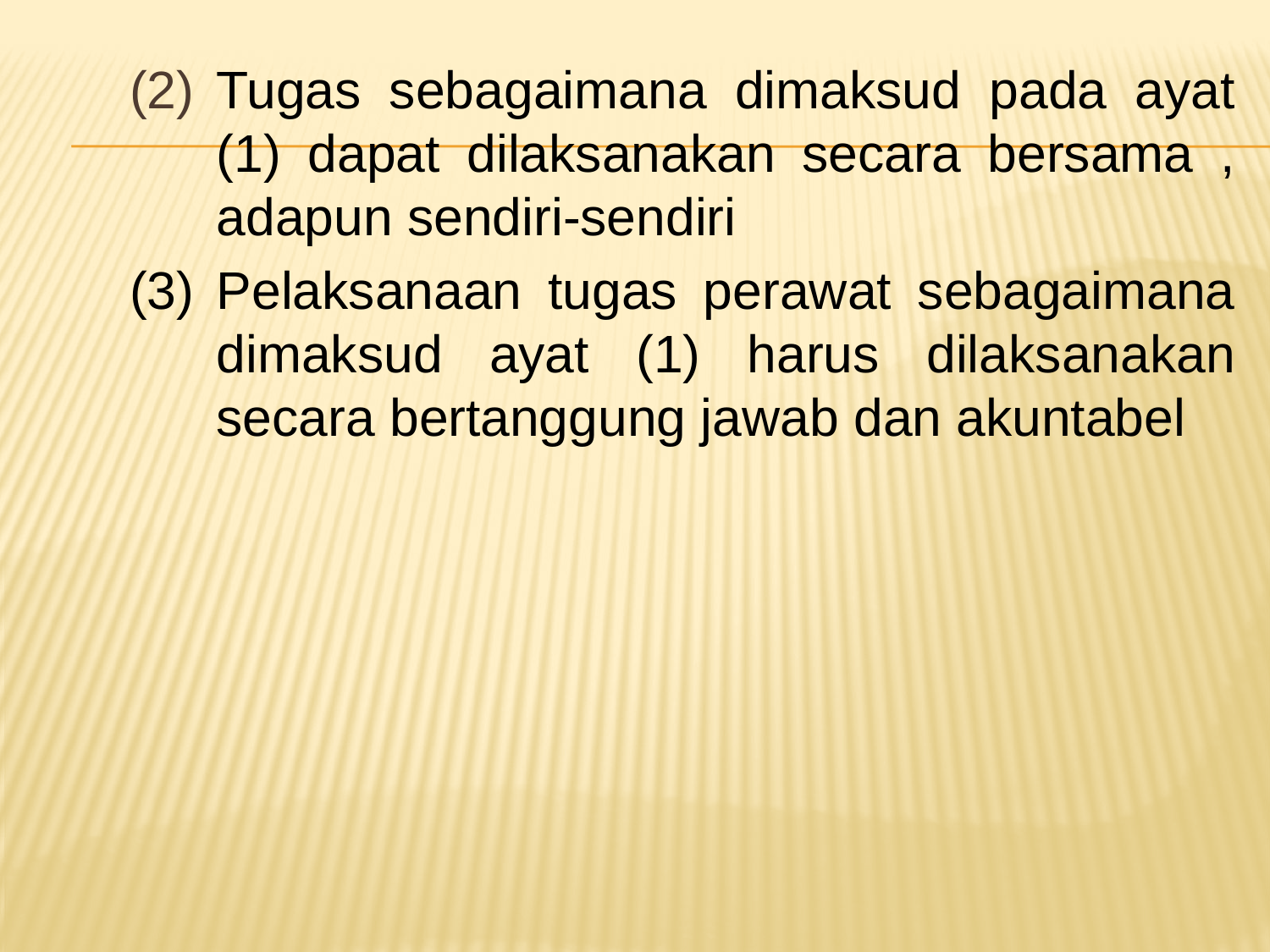

(2)	Tugas sebagaimana dimaksud pada ayat (1) dapat dilaksanakan secara bersama , adapun sendiri-sendiri
(3)	Pelaksanaan tugas perawat sebagaimana dimaksud ayat (1) harus dilaksanakan secara bertanggung jawab dan akuntabel